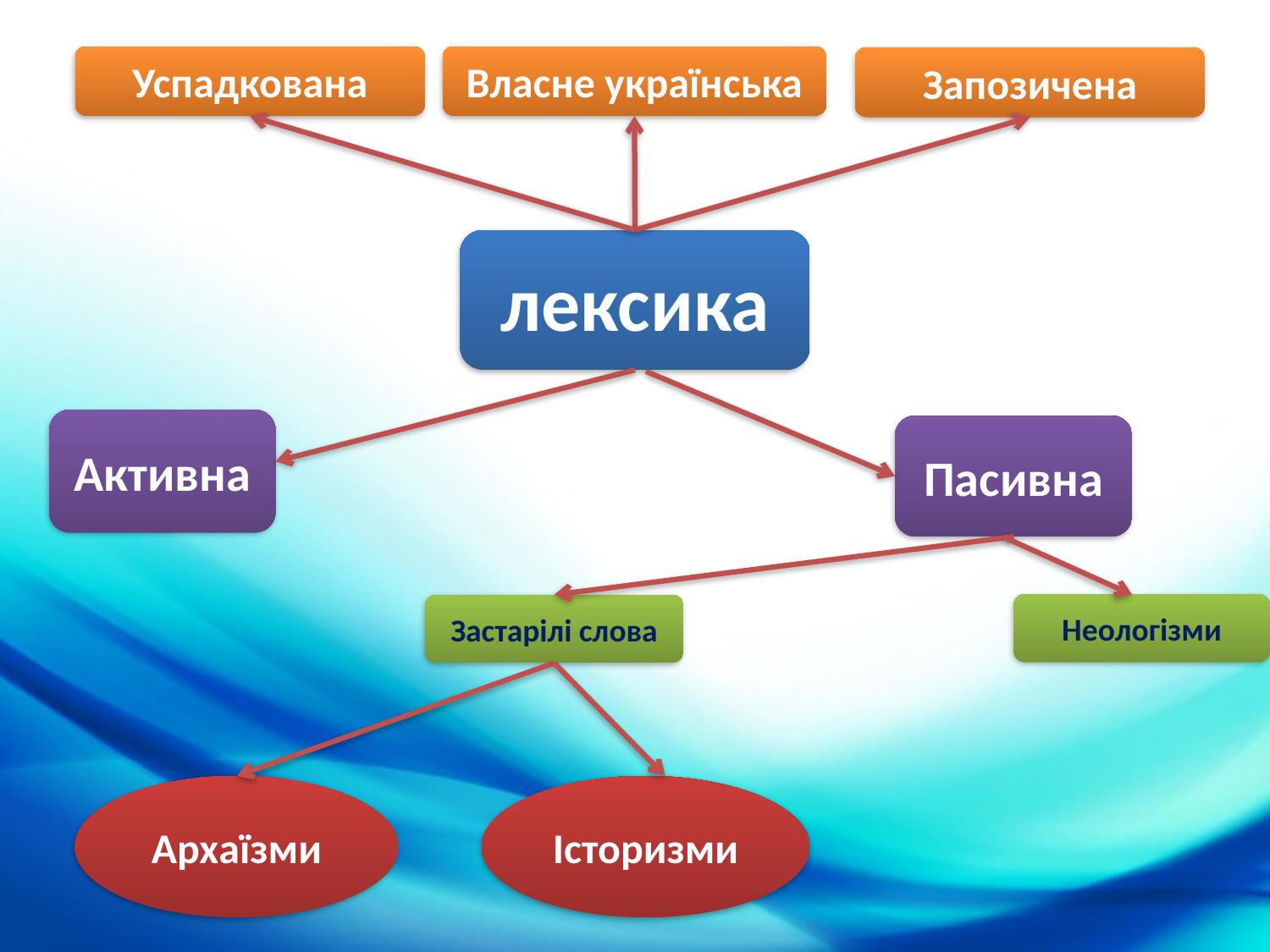

Успадкована
Власне українська
Запозичена
лексика
Активна
Пасивна
Неологізми
Застарілі слова
Архаїзми
Історизми